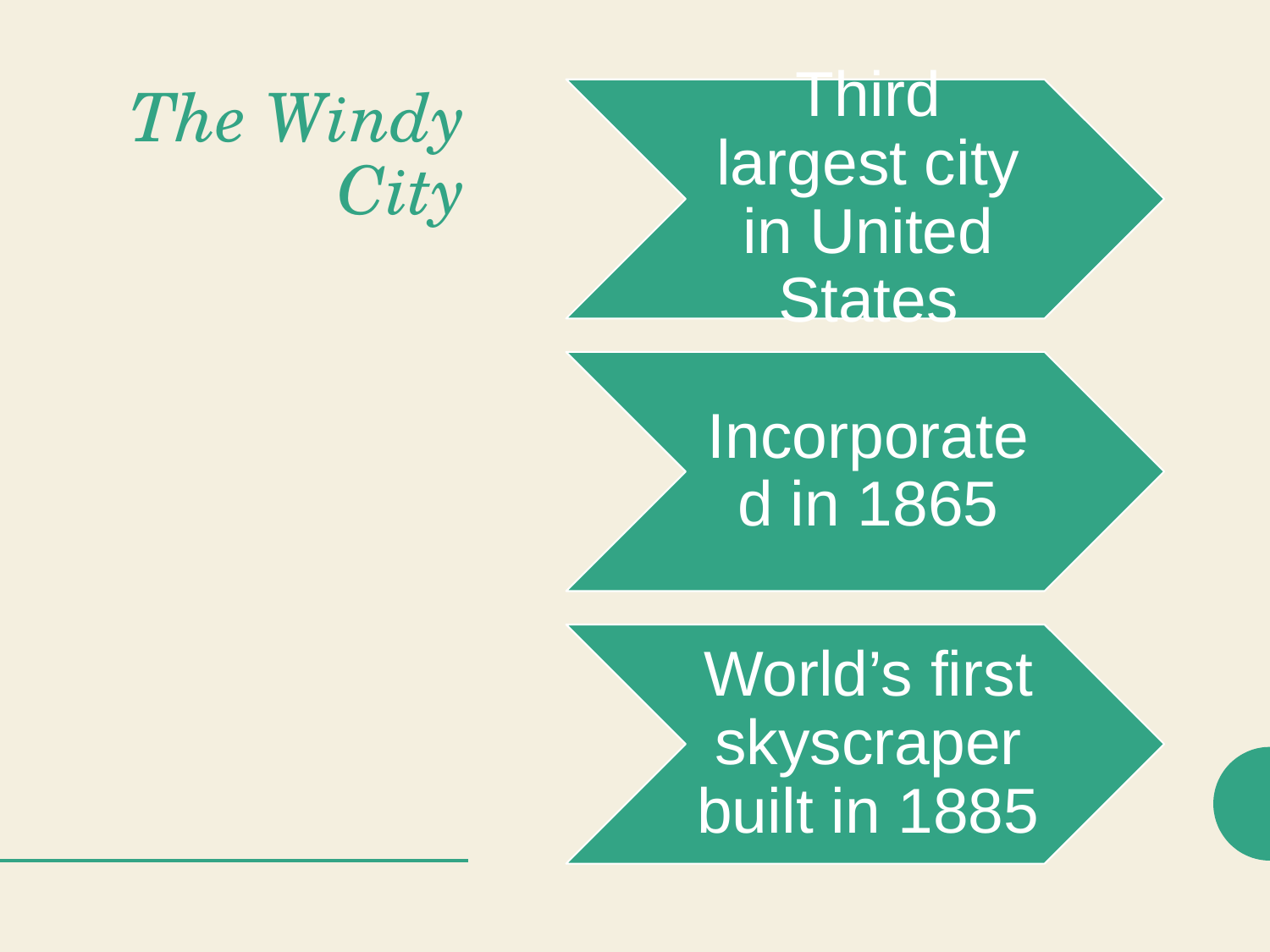

# The Windy City
Third largest city in United States
Incorporated in 1865
World’s first skyscraper built in 1885